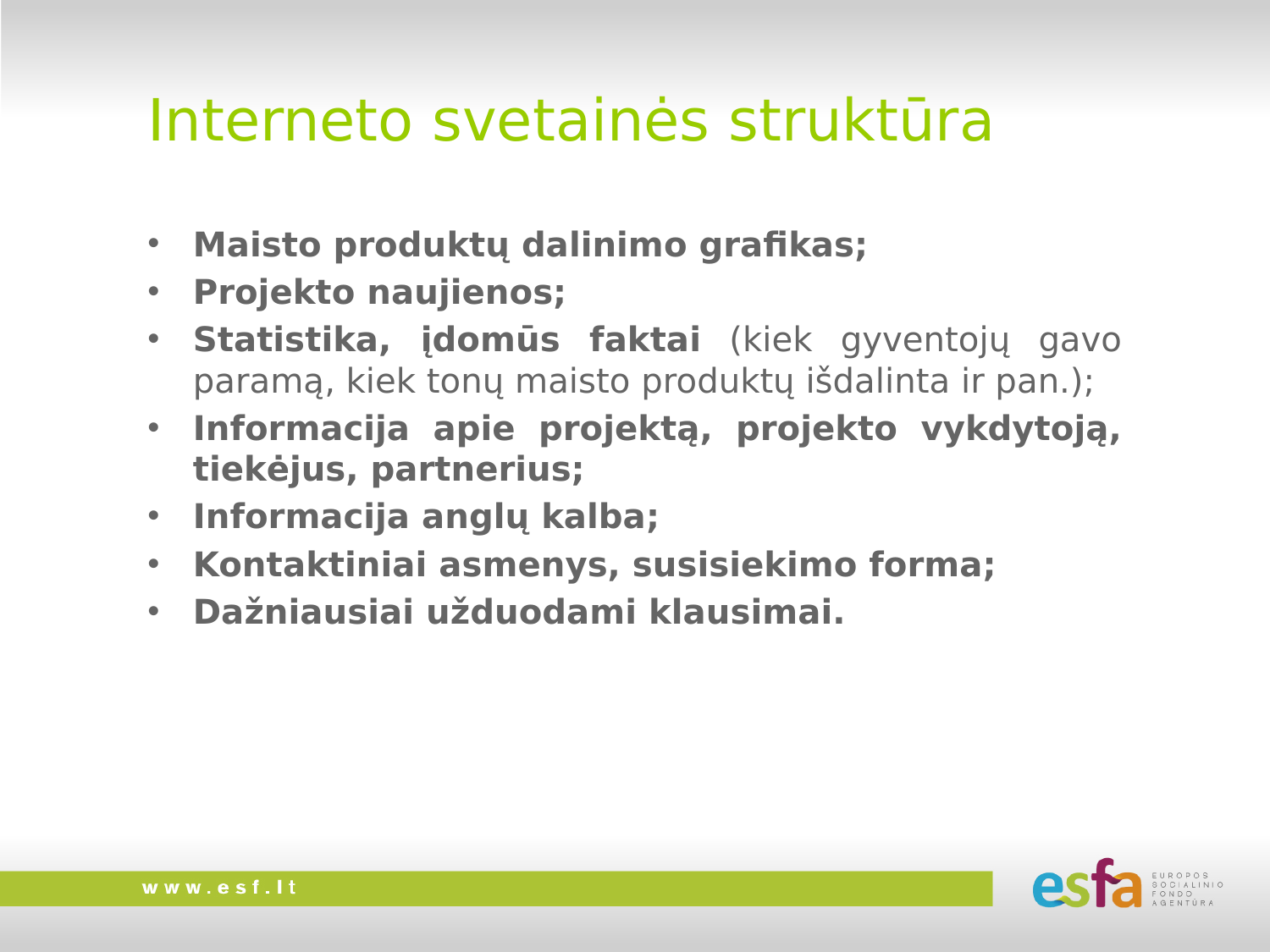

# Interneto svetainės struktūra
Maisto produktų dalinimo grafikas;
Projekto naujienos;
Statistika, įdomūs faktai (kiek gyventojų gavo paramą, kiek tonų maisto produktų išdalinta ir pan.);
Informacija apie projektą, projekto vykdytoją, tiekėjus, partnerius;
Informacija anglų kalba;
Kontaktiniai asmenys, susisiekimo forma;
Dažniausiai užduodami klausimai.